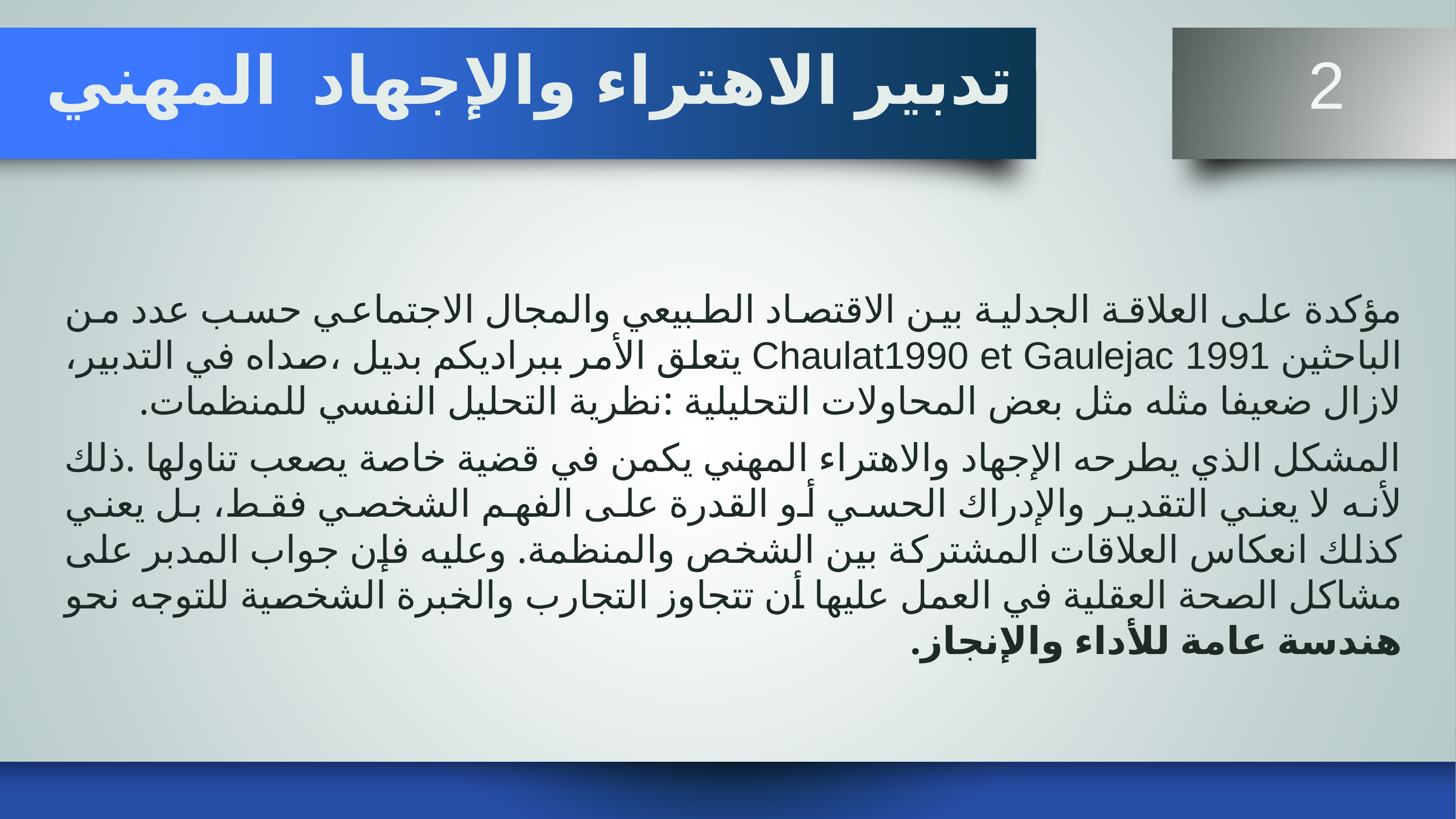

# تدبير الاهتراء والإجهاد  المهني
 2
مؤكدة على العلاقة الجدلية بين الاقتصاد الطبيعي والمجال الاجتماعي حسب عدد من الباحثين Chaulat1990 et Gaulejac 1991 يتعلق الأمر ببراديكم بديل ،صداه في التدبير، لازال ضعيفا مثله مثل بعض المحاولات التحليلية :نظرية التحليل النفسي للمنظمات.
المشكل الذي يطرحه الإجهاد والاهتراء المهني يكمن في قضية خاصة يصعب تناولها .ذلك لأنه لا يعني التقدير والإدراك الحسي أو القدرة على الفهم الشخصي فقط، بل يعني كذلك انعكاس العلاقات المشتركة بين الشخص والمنظمة. وعليه فإن جواب المدبر على مشاكل الصحة العقلية في العمل عليها أن تتجاوز التجارب والخبرة الشخصية للتوجه نحو هندسة عامة للأداء والإنجاز.